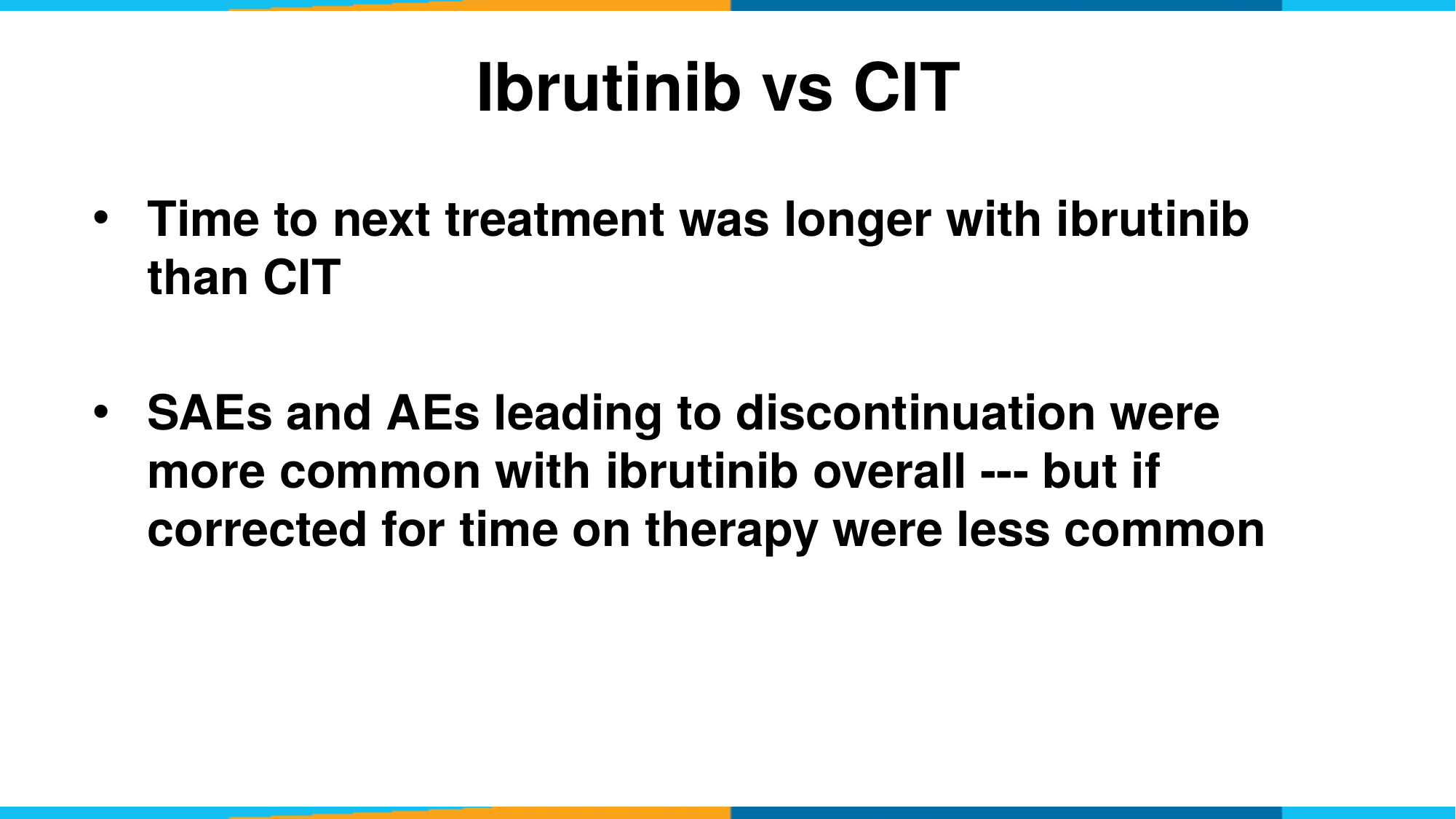

# Ibrutinib vs CIT
Time to next treatment was longer with ibrutinib than CIT

SAEs and AEs leading to discontinuation were more common with ibrutinib overall --- but if corrected for time on therapy were less common